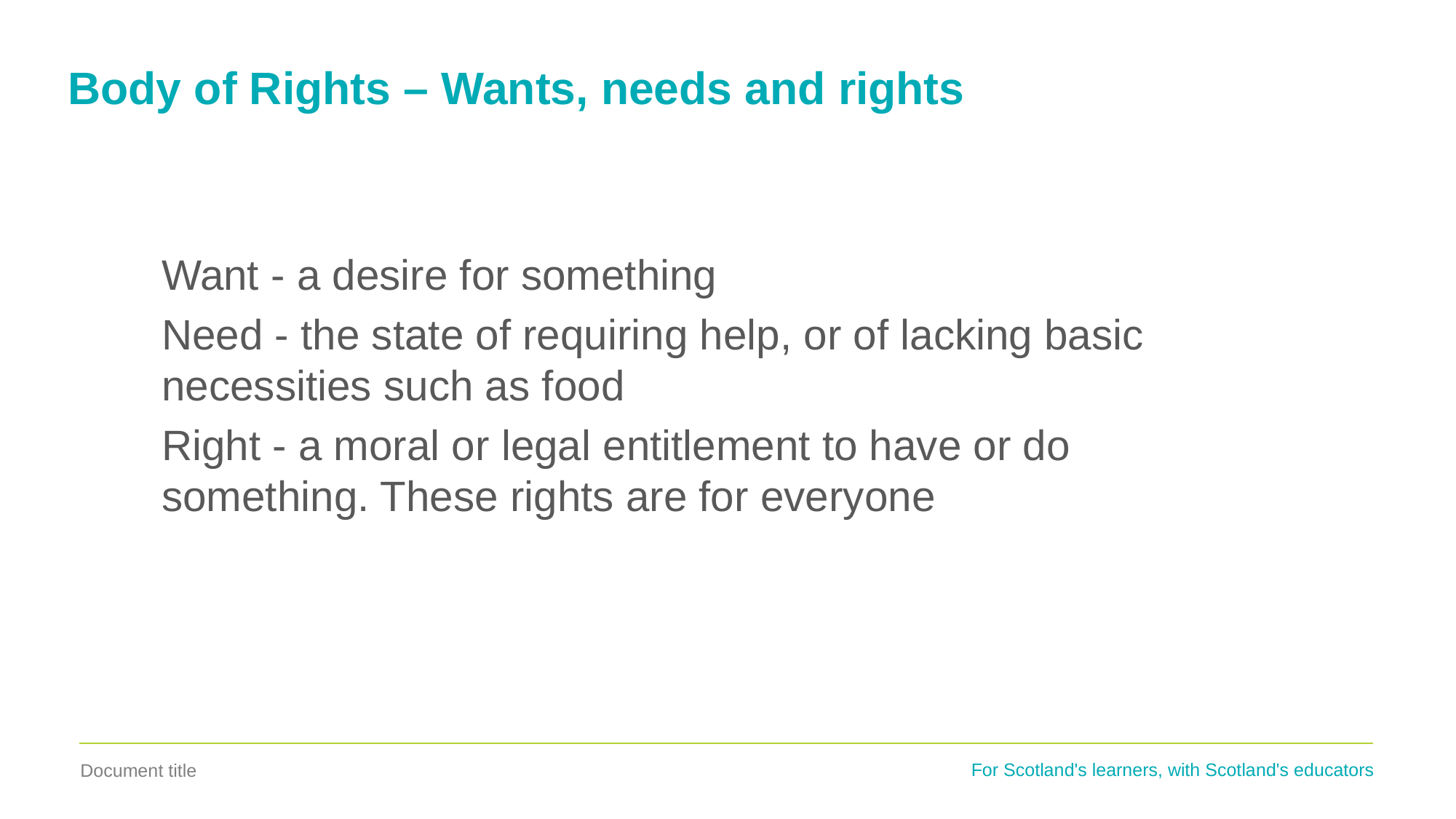

# Body of Rights – Wants, needs and rights
Want - a desire for something
Need - the state of requiring help, or of lacking basic necessities such as food
Right - a moral or legal entitlement to have or do something. These rights are for everyone